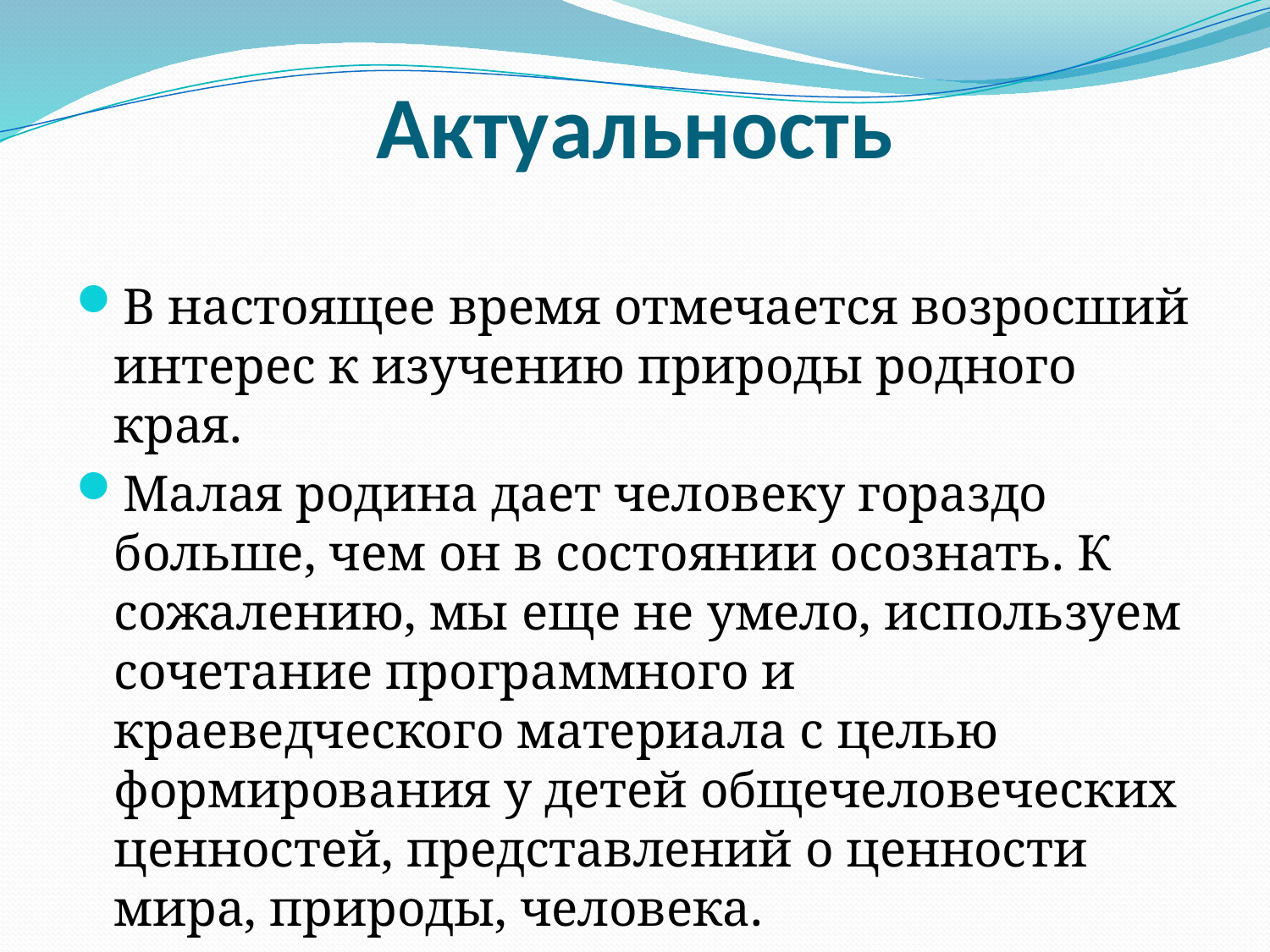

# Актуальность
В настоящее время отмечается возросший интерес к изучению природы родного края.
Малая родина дает человеку гораздо больше, чем он в состоянии осознать. К сожалению, мы еще не умело, используем сочетание программного и краеведческого материала с целью формирования у детей общечеловеческих ценностей, представлений о ценности мира, природы, человека.